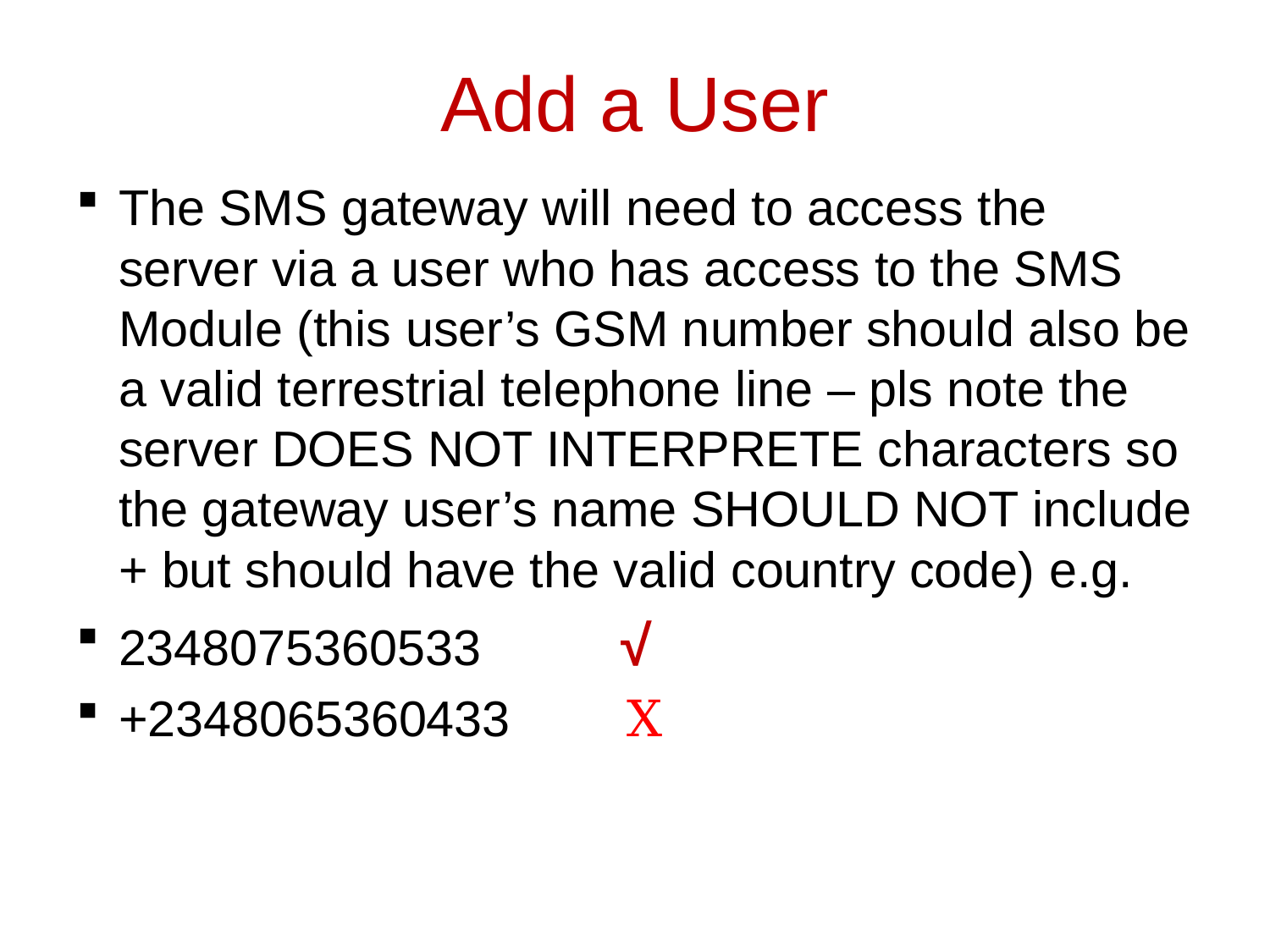

# Add a User
The SMS gateway will need to access the server via a user who has access to the SMS Module (this user’s GSM number should also be a valid terrestrial telephone line – pls note the server DOES NOT INTERPRETE characters so the gateway user’s name SHOULD NOT include + but should have the valid country code) e.g.
2348075360533          √
+2348065360433        Χ